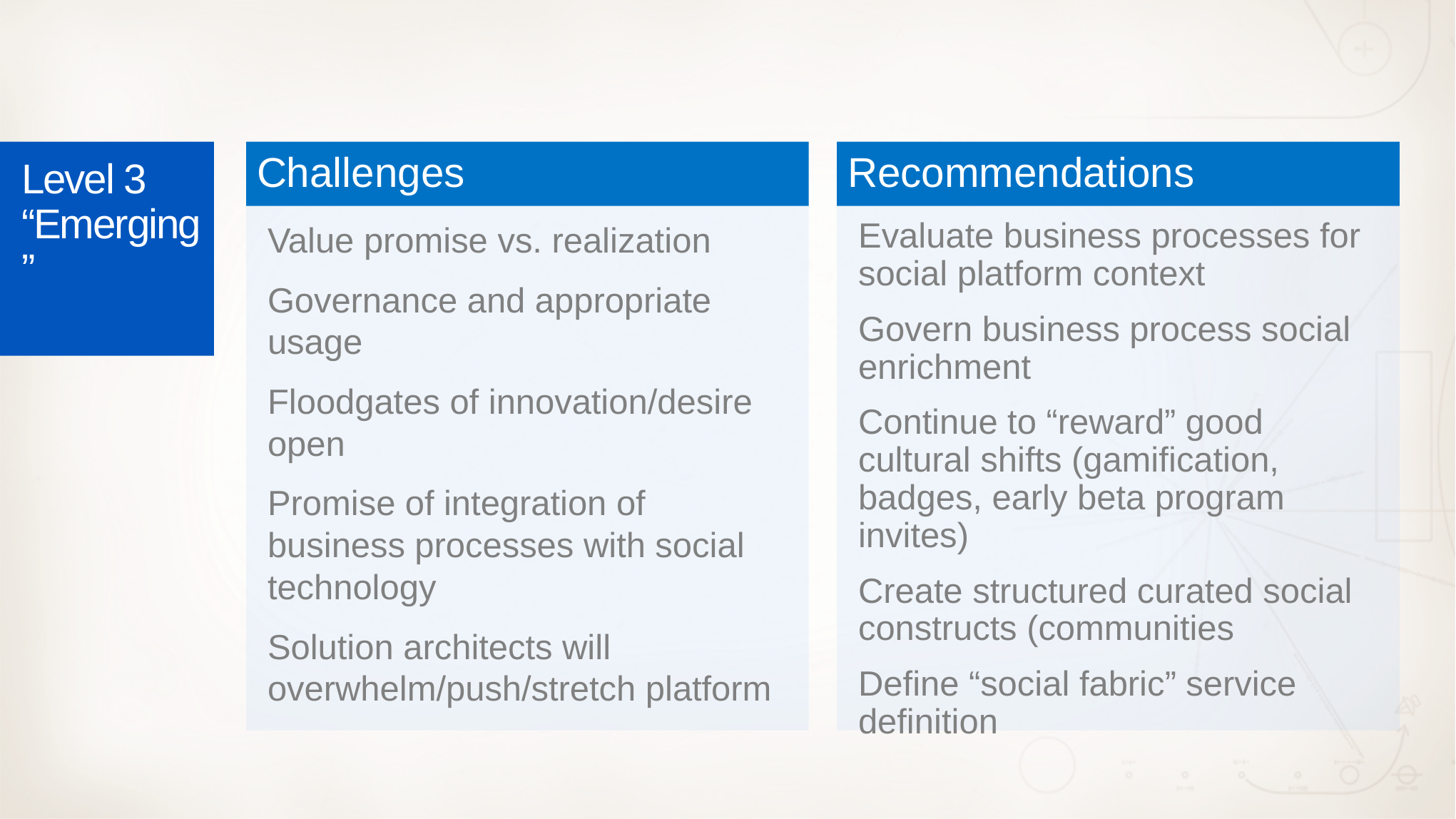

Level 3 “Emerging”
Challenges
Value promise vs. realization
Governance and appropriate usage
Floodgates of innovation/desire open
Promise of integration of business processes with social technology
Solution architects will overwhelm/push/stretch platform
Recommendations
Evaluate business processes for social platform context
Govern business process social enrichment
Continue to “reward” good cultural shifts (gamification, badges, early beta program invites)
Create structured curated social constructs (communities
Define “social fabric” service definition